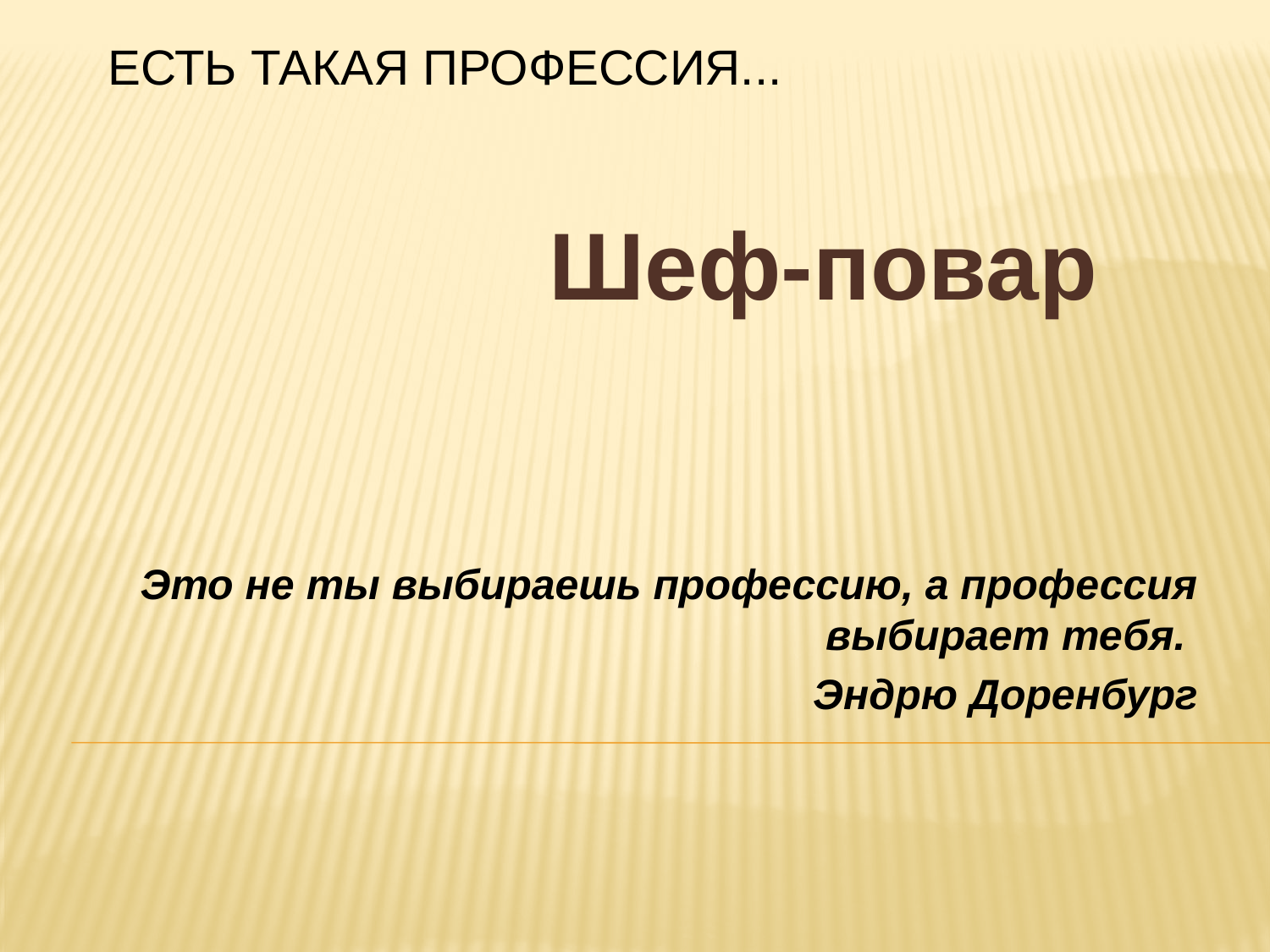

# Есть такая профессия...
Шеф-повар

Это не ты выбираешь профессию, а профессия выбирает тебя.
Эндрю Доренбург